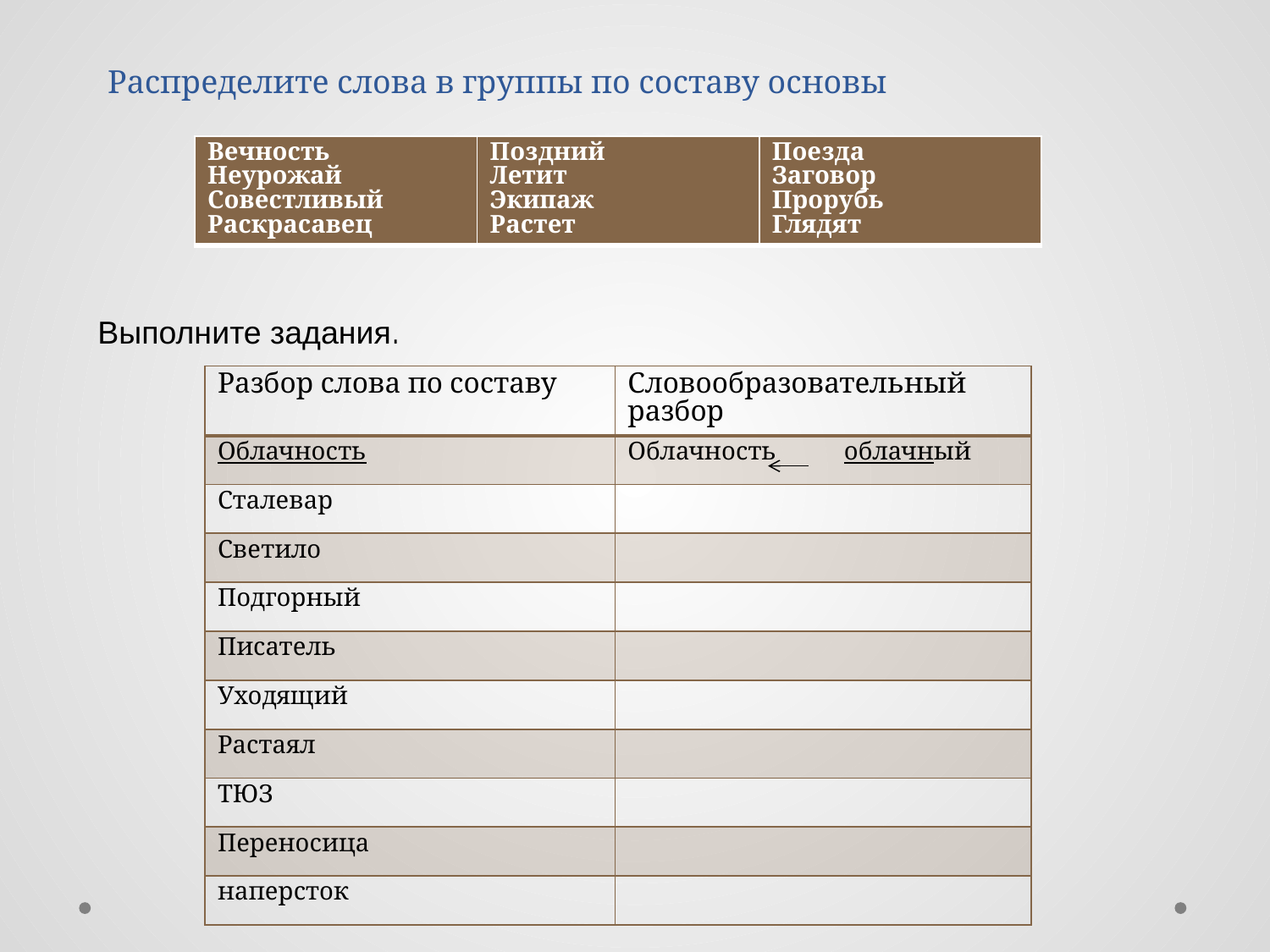

# Распределите слова в группы по составу основы
| Вечность Неурожай Совестливый Раскрасавец | Поздний Летит Экипаж Растет | Поезда Заговор Прорубь Глядят |
| --- | --- | --- |
Выполните задания.
| Разбор слова по составу | Словообразовательный разбор |
| --- | --- |
| Облачность | Облачность облачный |
| Сталевар |  |
| Светило |  |
| Подгорный |  |
| Писатель |  |
| Уходящий |  |
| Растаял |  |
| ТЮЗ |  |
| Переносица |  |
| наперсток |  |